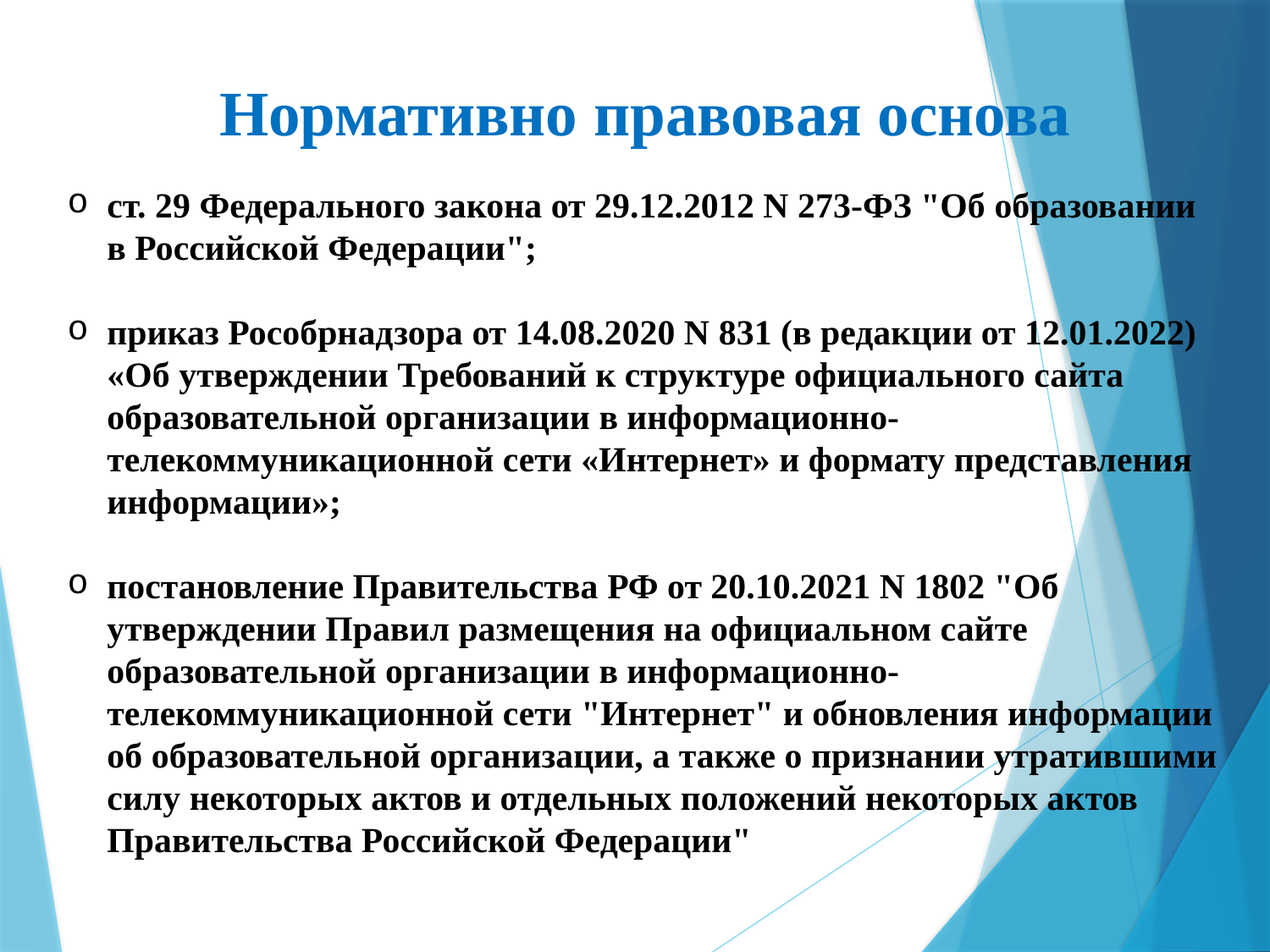

Нормативно правовая основа

ст. 29 Федерального закона от 29.12.2012 N 273-ФЗ "Об образовании в Российской Федерации";

приказ Рособрнадзора от 14.08.2020 N 831 (в редакции от 12.01.2022) «Об утверждении Требований к структуре официального сайта образовательной организации в информационно-телекоммуникационной сети «Интернет» и формату представления информации»;

постановление Правительства РФ от 20.10.2021 N 1802 "Об утверждении Правил размещения на официальном сайте образовательной организации в информационно-телекоммуникационной сети "Интернет" и обновления информации об образовательной организации, а также о признании утратившими силу некоторых актов и отдельных положений некоторых актов Правительства Российской Федерации"